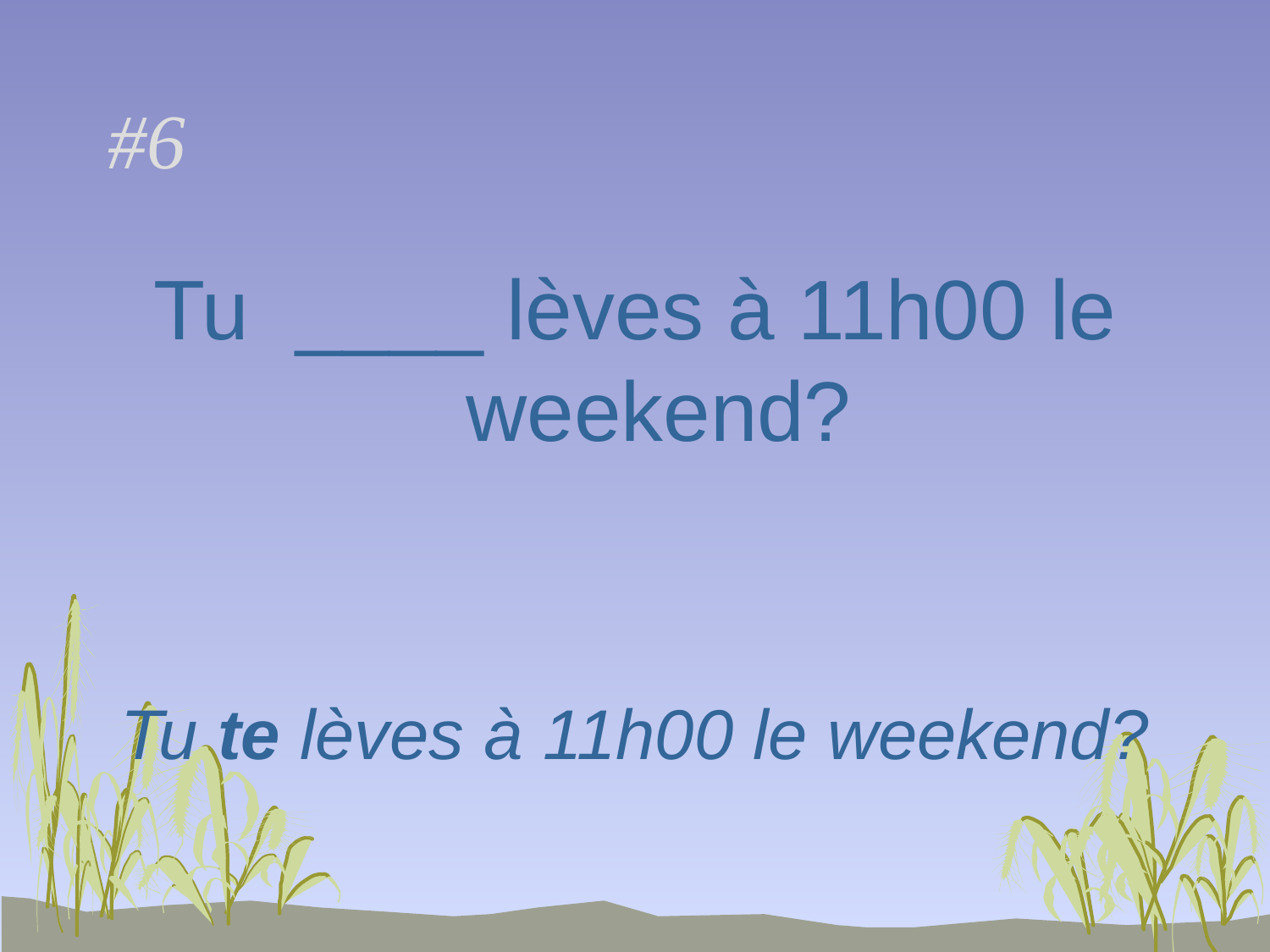

# #6
Tu  ____ lèves à 11h00 le weekend?

Tu te lèves à 11h00 le weekend?